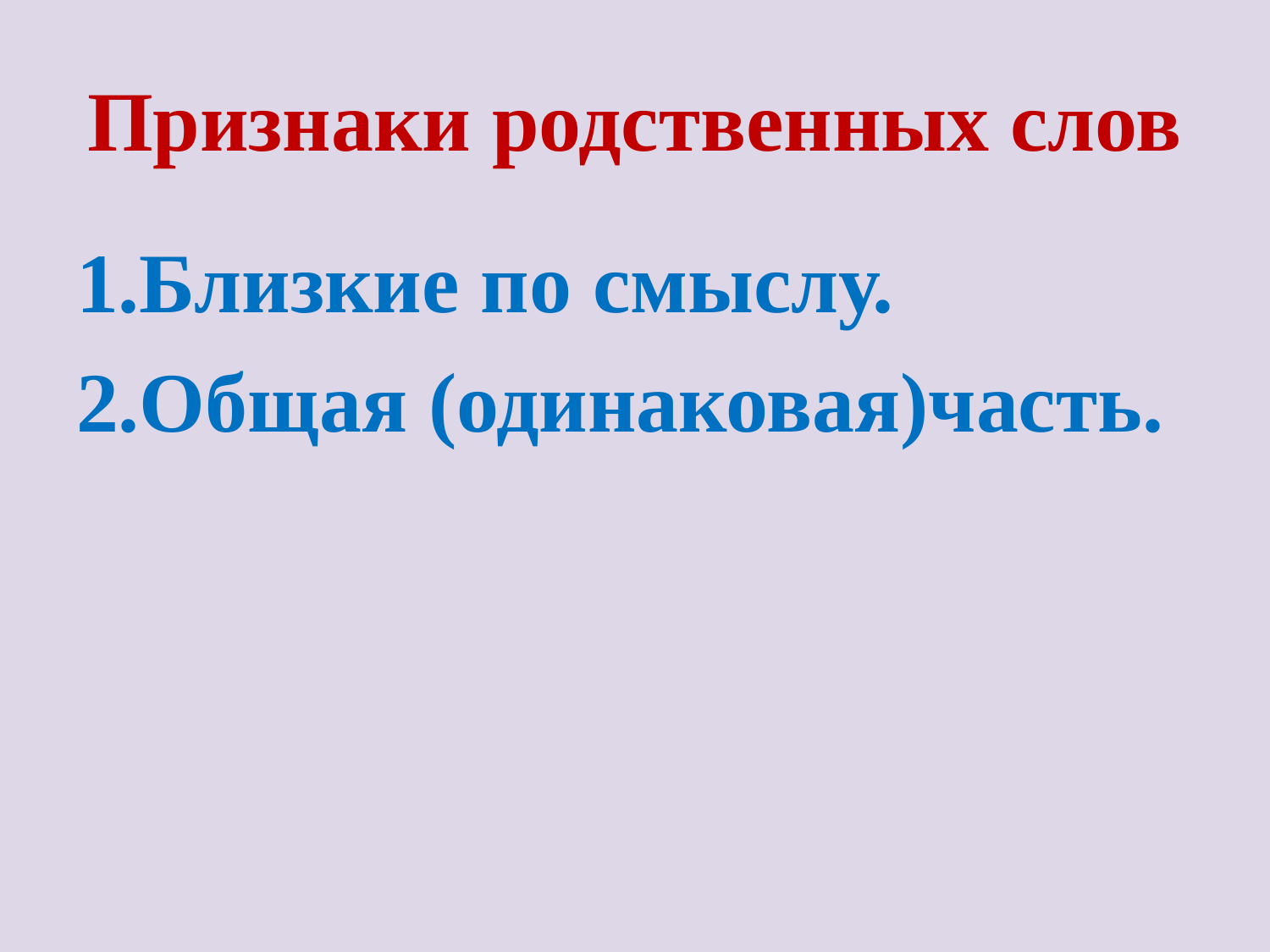

# Признаки родственных слов
1.Близкие по смыслу.
2.Общая (одинаковая)часть.